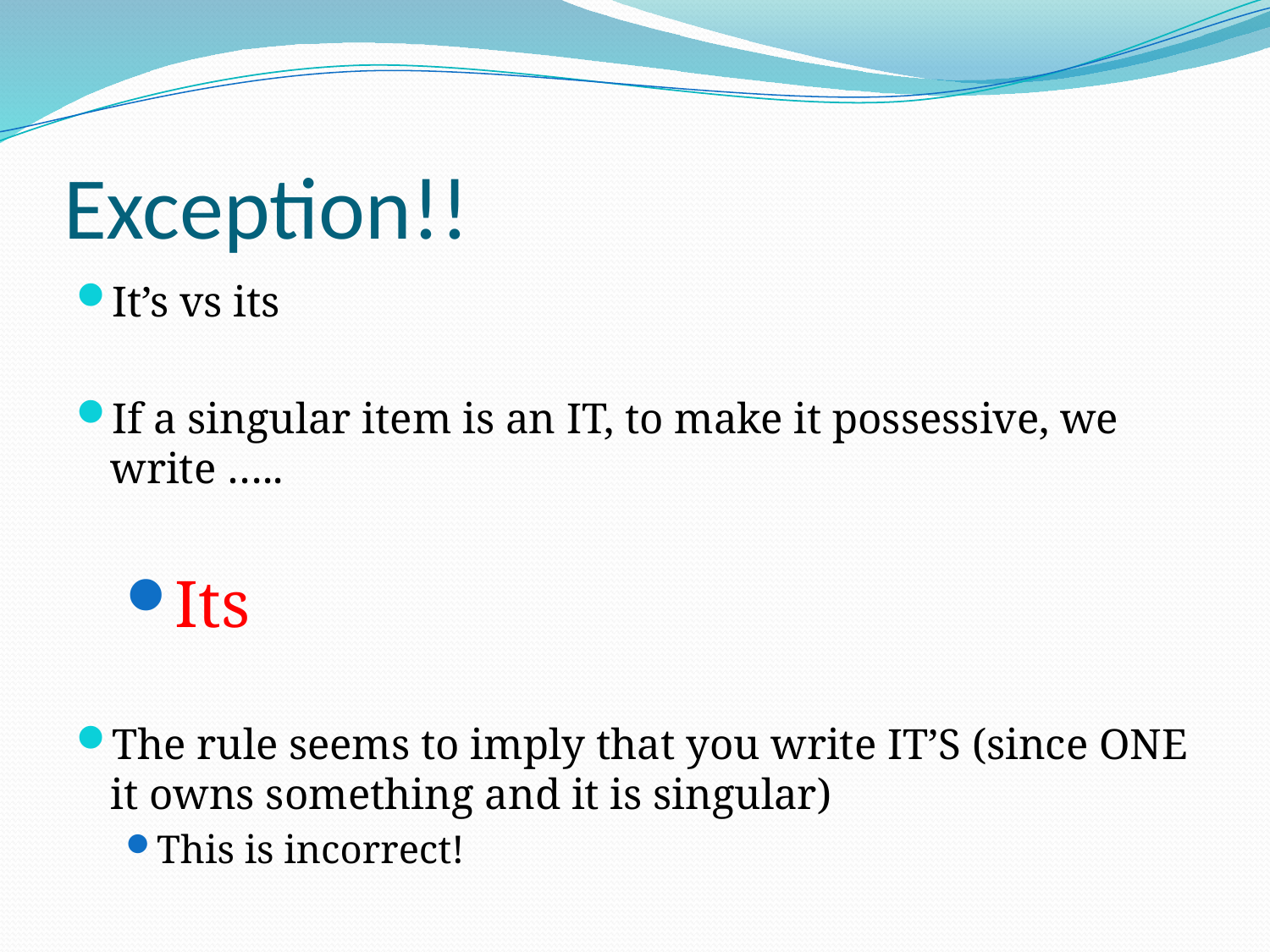

# Exception!!
It’s vs its

If a singular item is an IT, to make it possessive, we write …..

Its

The rule seems to imply that you write IT’S (since ONE it owns something and it is singular)
This is incorrect!